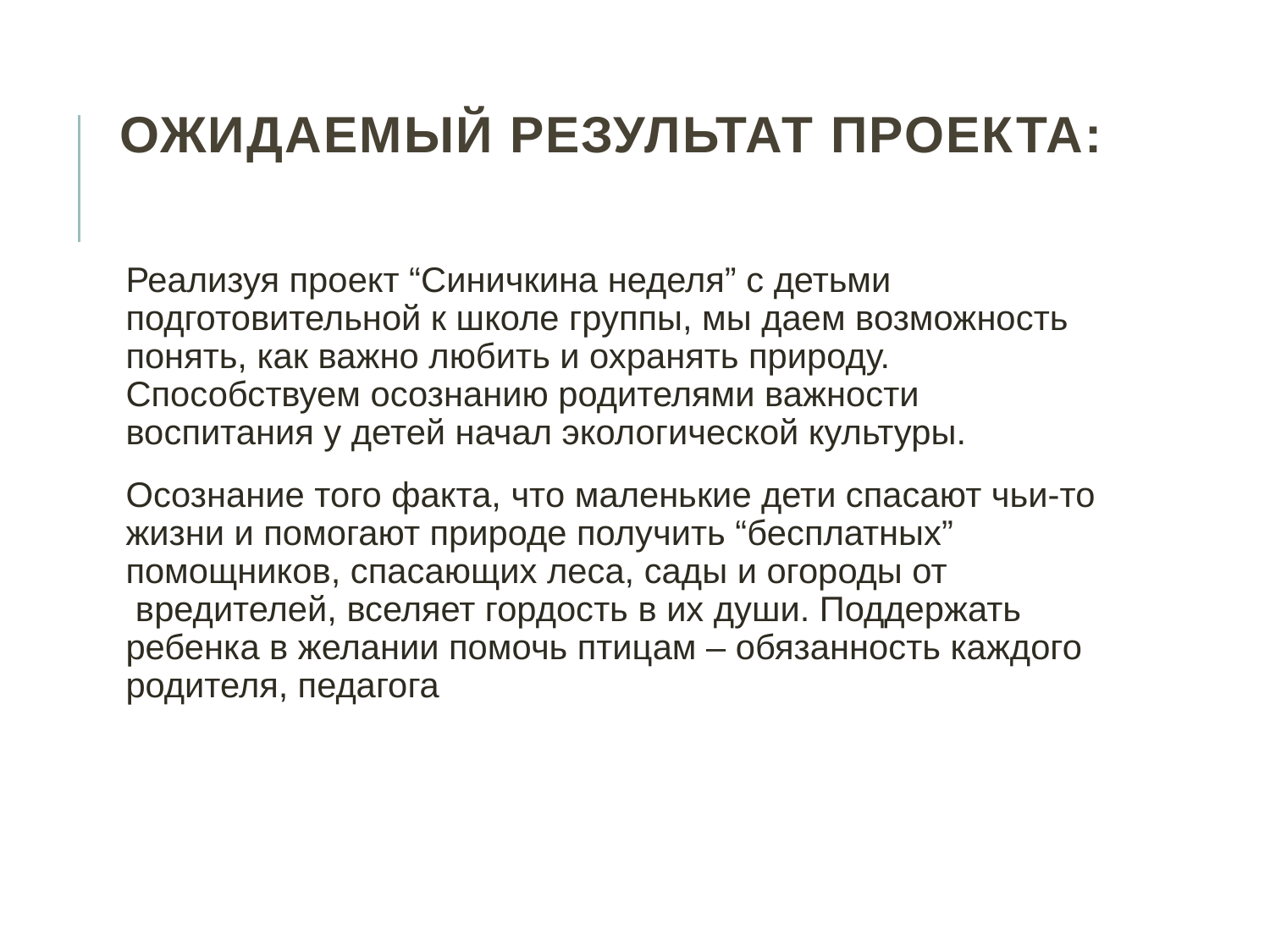

# Ожидаемый результат проекта:
Реализуя проект “Синичкина неделя” с детьми подготовительной к школе группы, мы даем возможность понять, как важно любить и охранять природу. Способствуем осознанию родителями важности воспитания у детей начал экологической культуры.
Осознание того факта, что маленькие дети спасают чьи-то жизни и помогают природе получить “бесплатных” помощников, спасающих леса, сады и огороды от  вредителей, вселяет гордость в их души. Поддержать ребенка в желании помочь птицам – обязанность каждого родителя, педагога